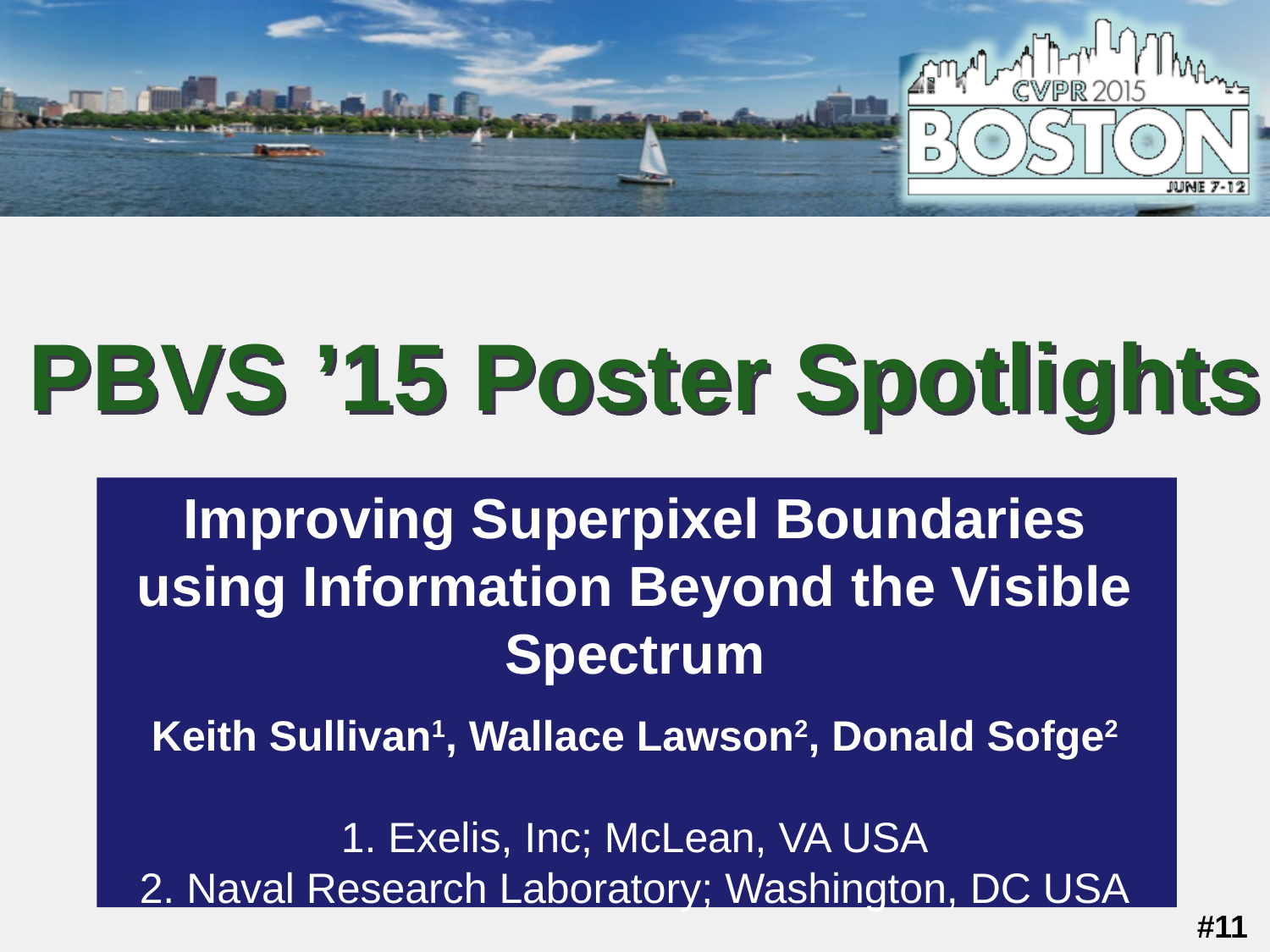

Improving Superpixel Boundaries using Information Beyond the Visible Spectrum

Keith Sullivan1, Wallace Lawson2, Donald Sofge2

1. Exelis, Inc; McLean, VA USA
2. Naval Research Laboratory; Washington, DC USA
#11